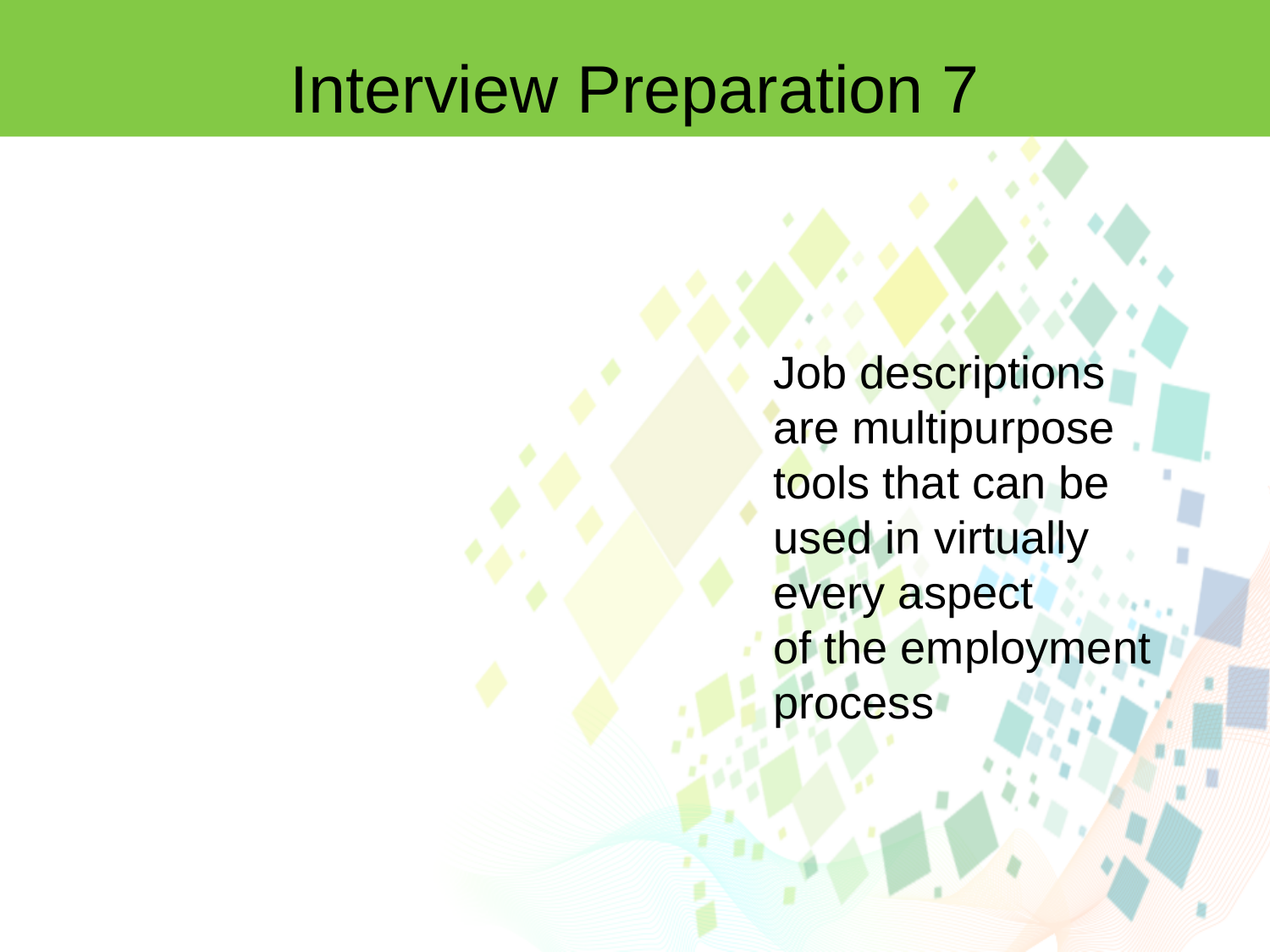

Interview Preparation 7
Job descriptions are multipurpose tools that can be used in virtually every aspect
of the employment process